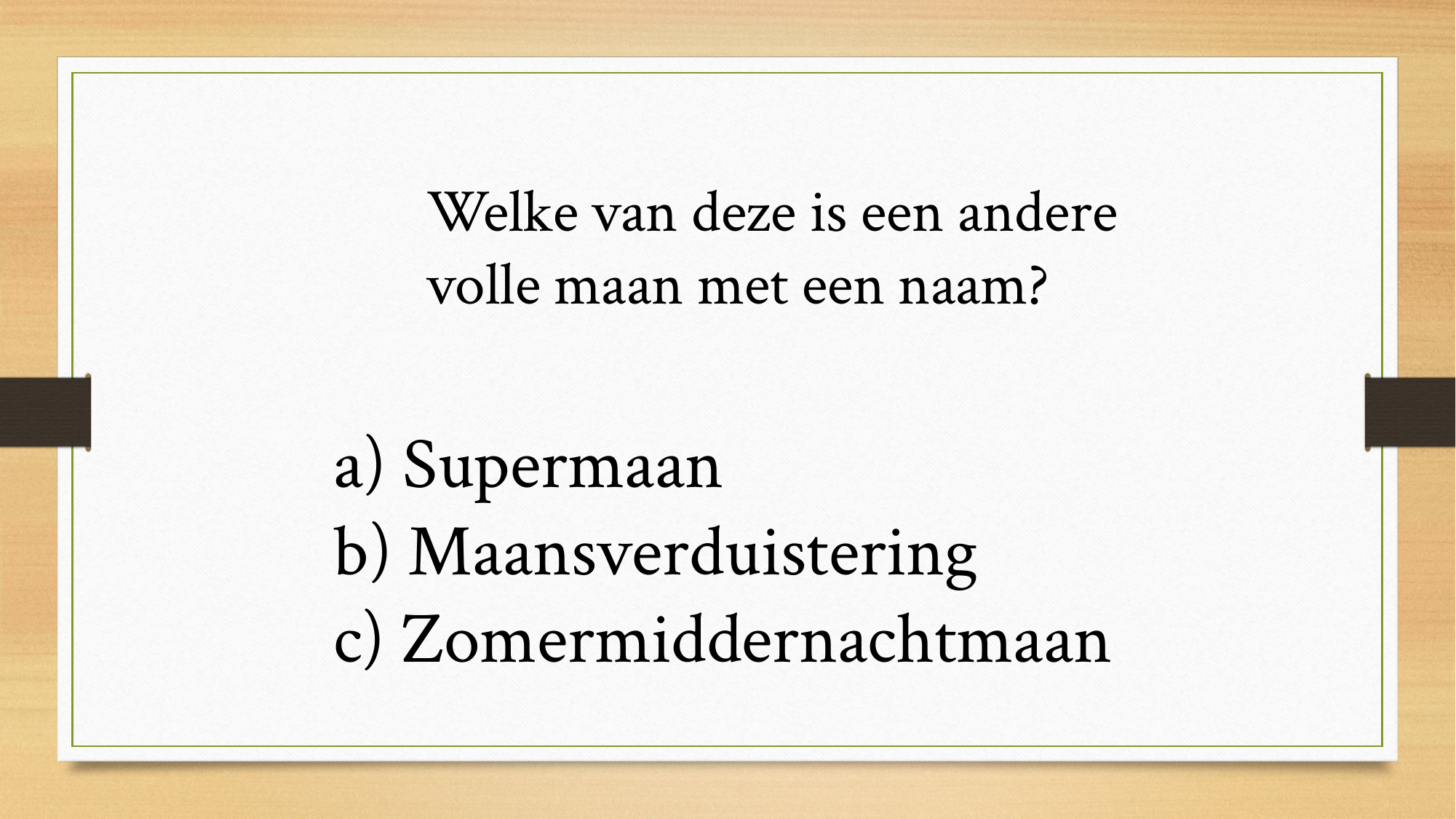

Welke van deze is een andere volle maan met een naam?
a) Supermaan
b) Maansverduistering
c) Zomermiddernachtmaan